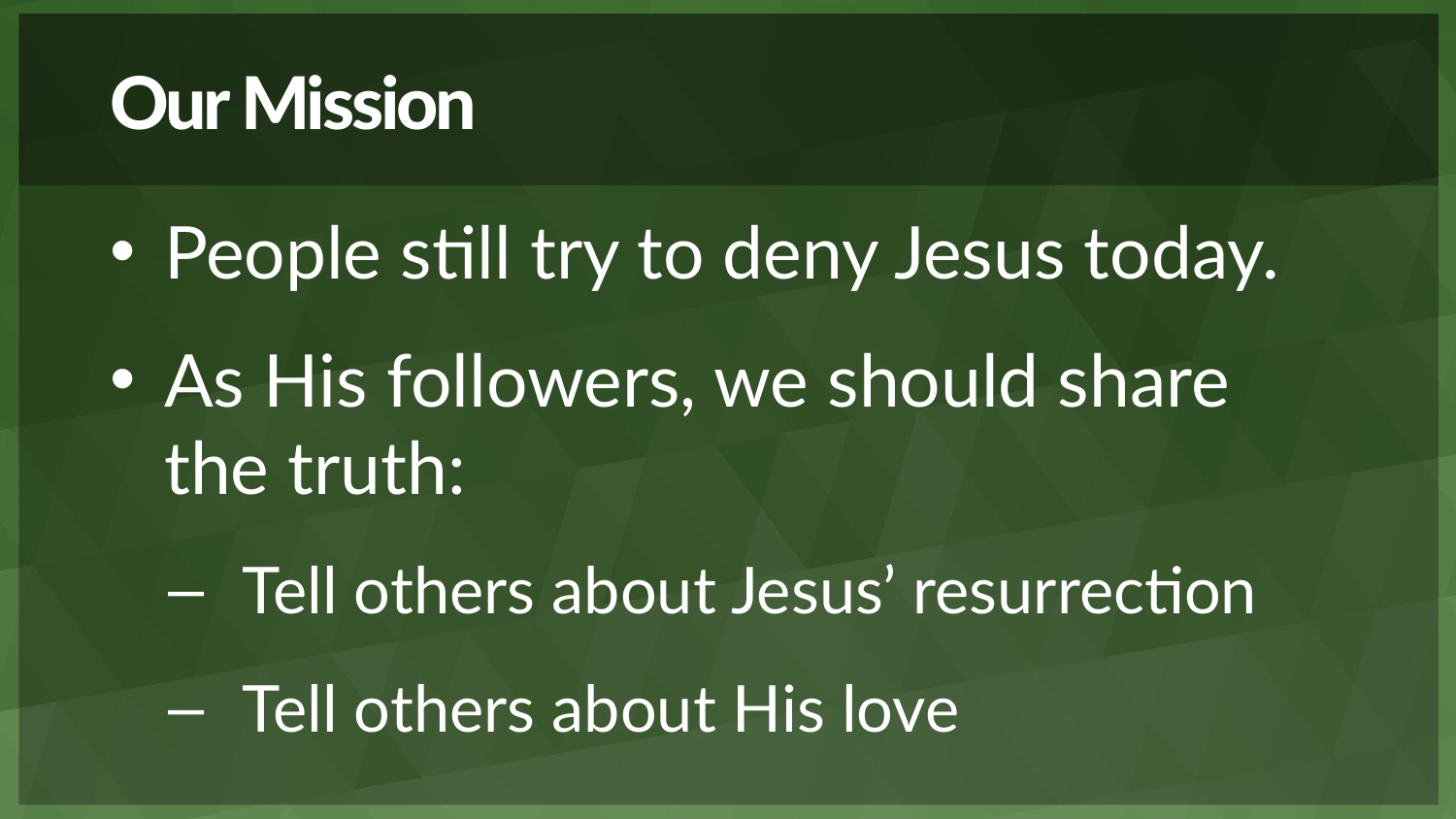

# Our Mission
People still try to deny Jesus today.
As His followers, we should share the truth:
Tell others about Jesus’ resurrection
Tell others about His love